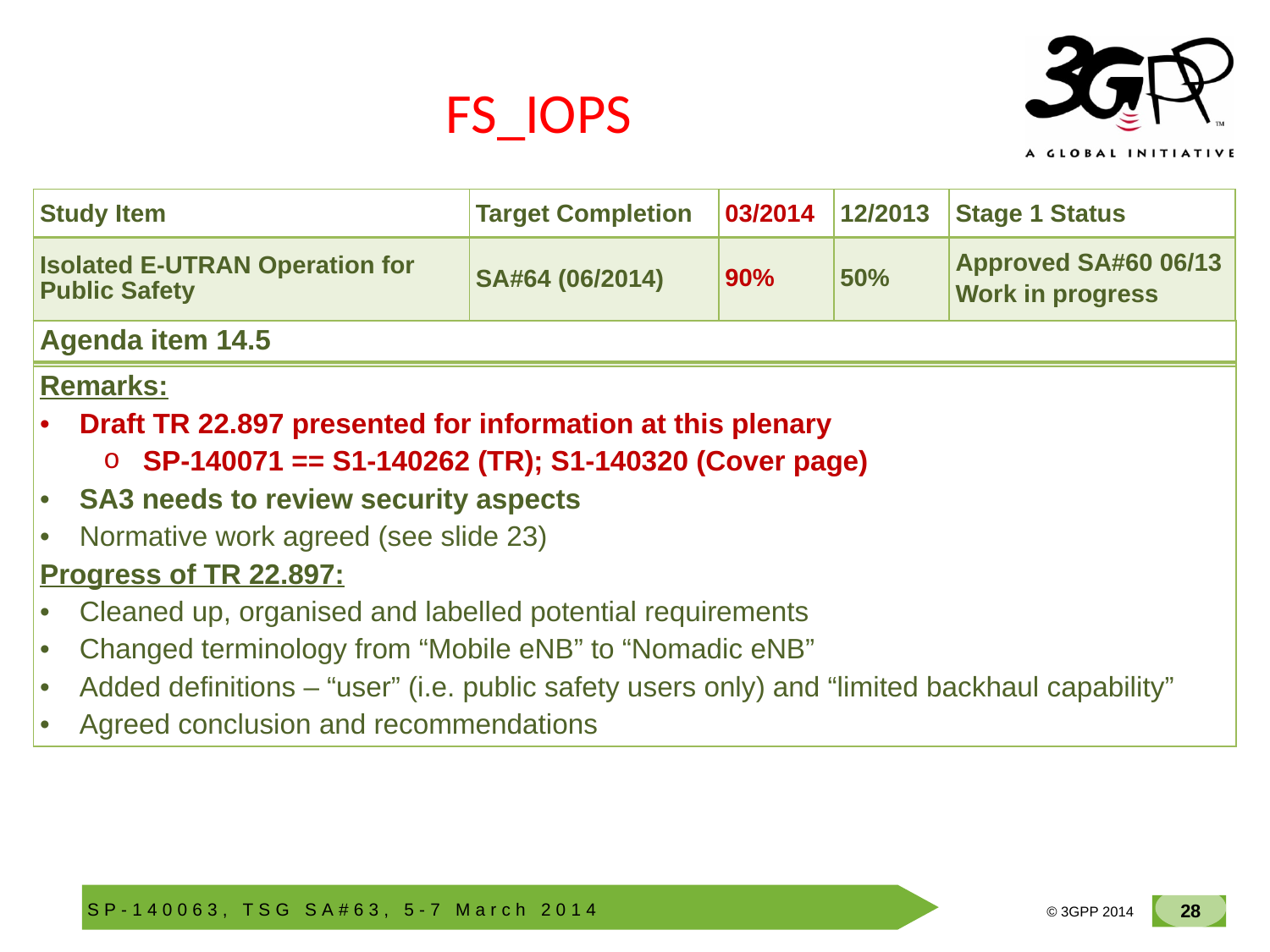

# FS_IOPS
| Study Item | Target Completion | 03/2014 | 12/2013 | Stage 1 Status |
| --- | --- | --- | --- | --- |
| Isolated E-UTRAN Operation for Public Safety | SA#64 (06/2014) | 90% | 50% | Approved SA#60 06/13 Work in progress |
| Agenda item 14.5 |
| --- |
|  |
| Remarks: Draft TR 22.897 presented for information at this plenary SP-140071 == S1-140262 (TR); S1-140320 (Cover page) SA3 needs to review security aspects Normative work agreed (see slide 23) Progress of TR 22.897: Cleaned up, organised and labelled potential requirements Changed terminology from “Mobile eNB” to “Nomadic eNB” Added definitions – “user” (i.e. public safety users only) and “limited backhaul capability” Agreed conclusion and recommendations |